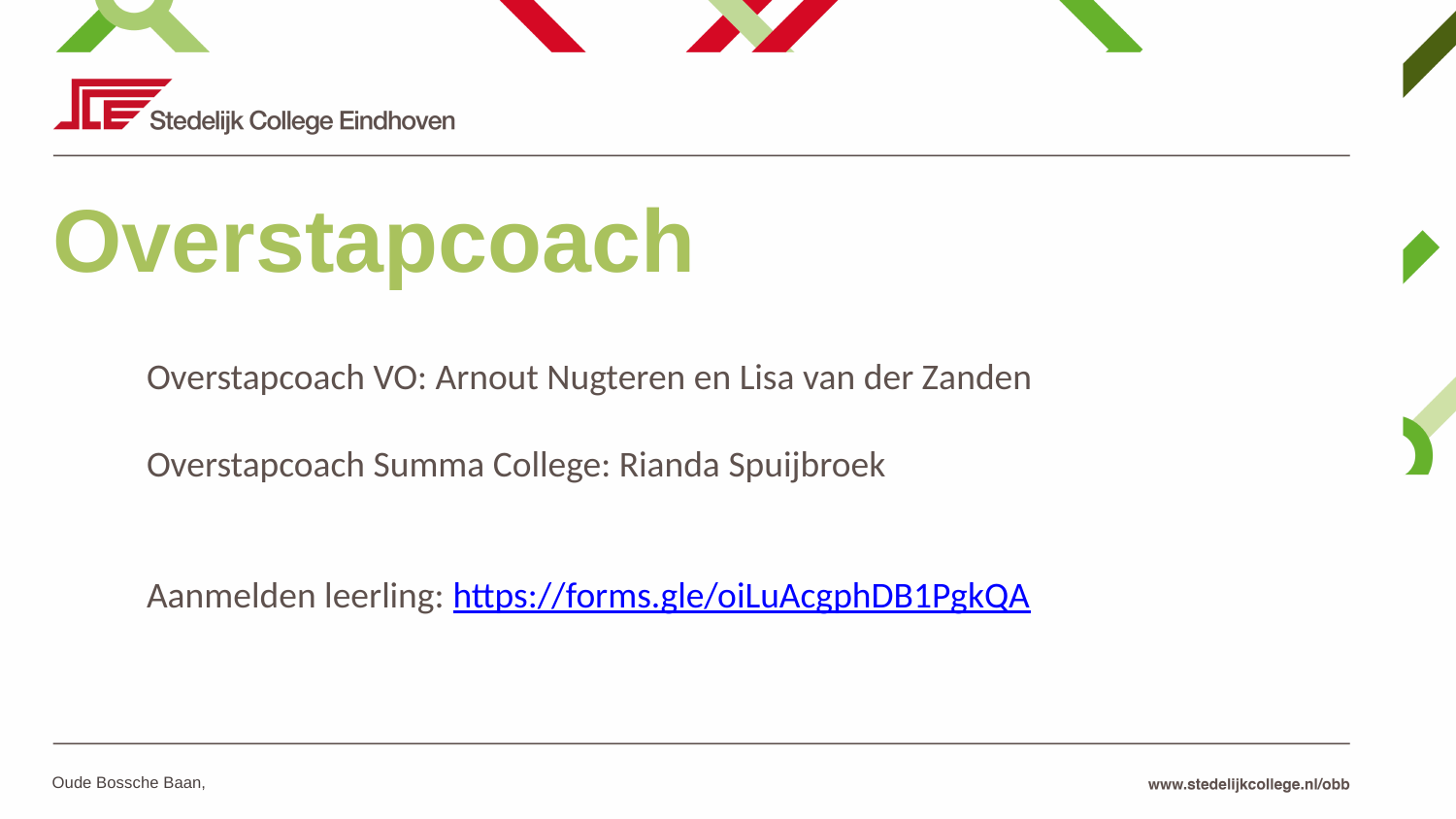

# Overstapcoach

Overstapcoach VO: Arnout Nugteren en Lisa van der Zanden

Overstapcoach Summa College: Rianda Spuijbroek

Aanmelden leerling: https://forms.gle/oiLuAcgphDB1PgkQA